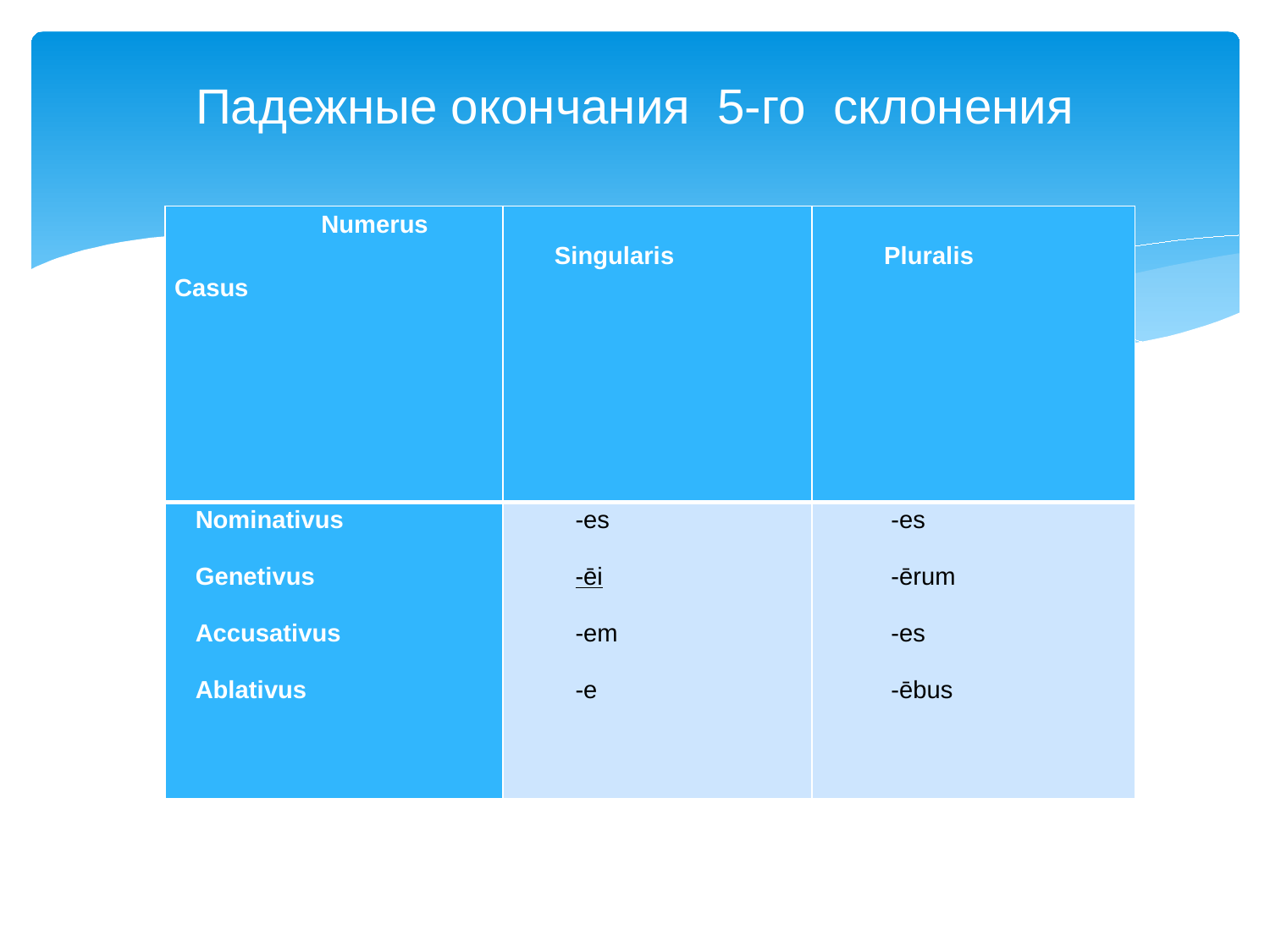

# Падежные окончания  5-го  склонения
| Numerus   Casus | Singularis | Pluralis |
| --- | --- | --- |
| Nominativus Genetivus Accusativus Ablativus | -es -ēi -em -e | -es -ērum -es -ēbus |